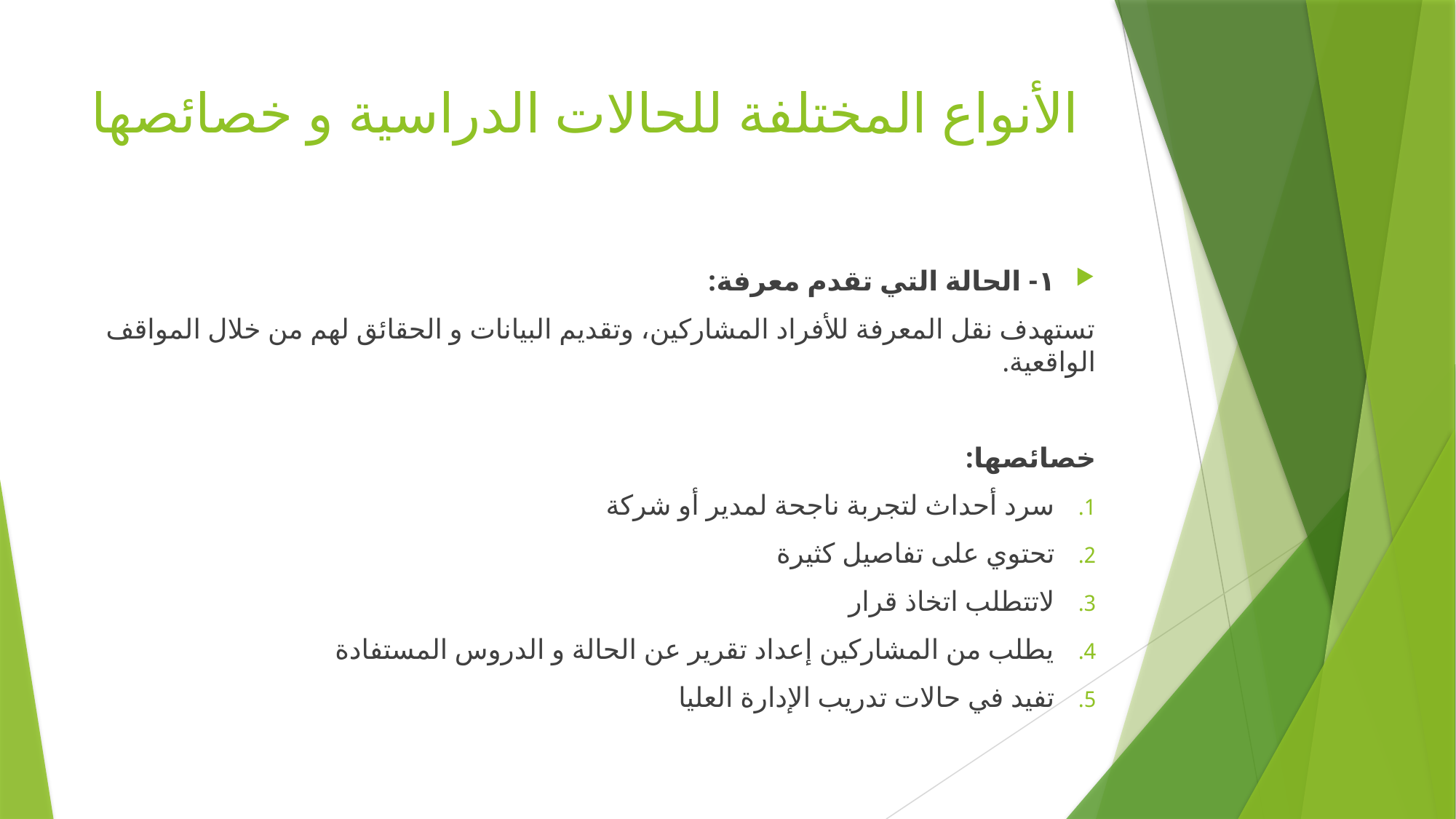

# الأنواع المختلفة للحالات الدراسية و خصائصها
١- الحالة التي تقدم معرفة:
تستهدف نقل المعرفة للأفراد المشاركين، وتقديم البيانات و الحقائق لهم من خلال المواقف الواقعية.

خصائصها:
سرد أحداث لتجربة ناجحة لمدير أو شركة
تحتوي على تفاصيل كثيرة
لاتتطلب اتخاذ قرار
يطلب من المشاركين إعداد تقرير عن الحالة و الدروس المستفادة
تفيد في حالات تدريب الإدارة العليا